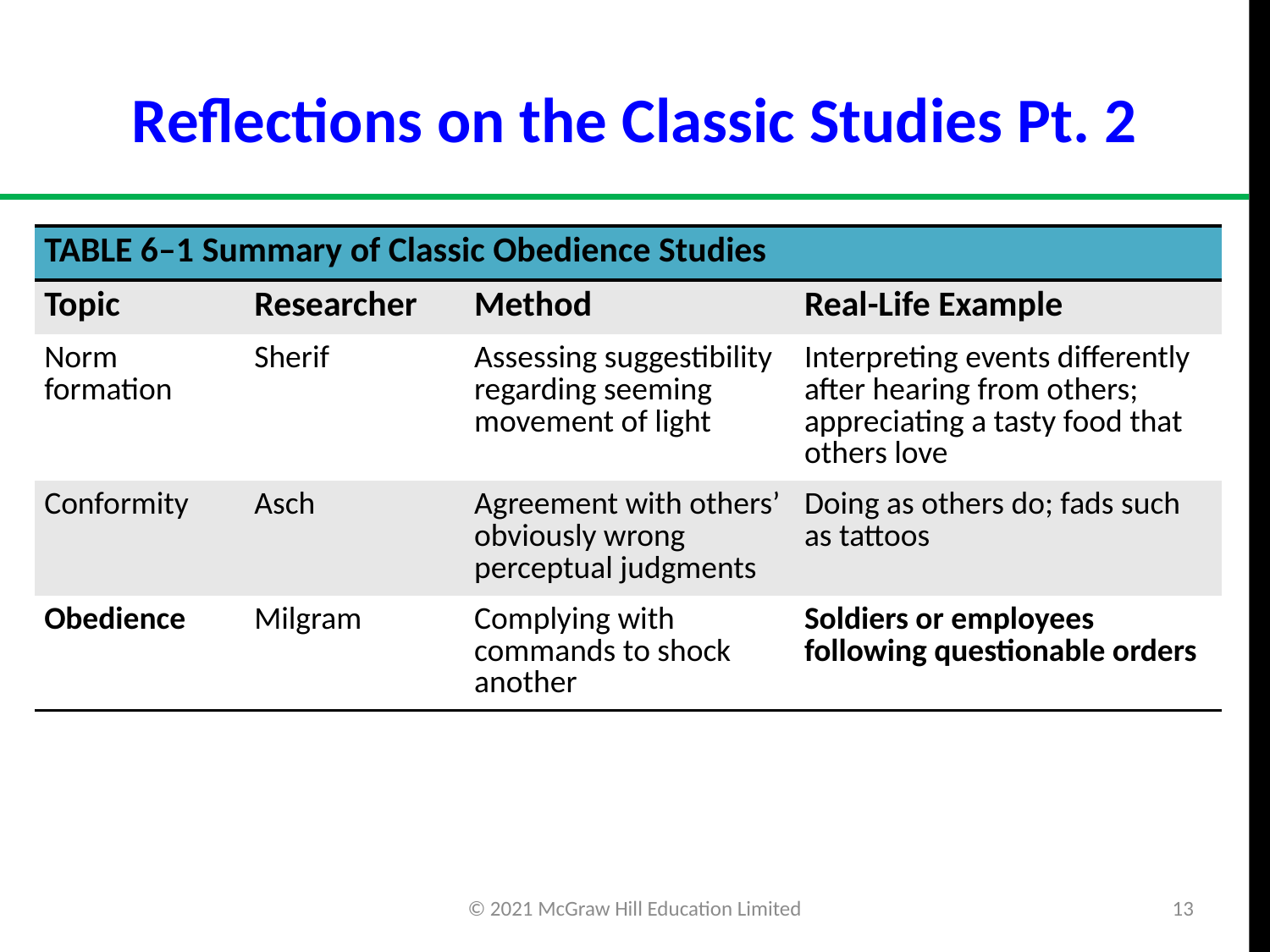

# Reflections on the Classic Studies Pt. 2

| TABLE 6–1 Summary of Classic Obedience Studies |  |  |  |
| --- | --- | --- | --- |
| Topic | Researcher | Method | Real-Life Example |
| Norm formation | Sherif | Assessing suggestibility regarding seeming movement of light | Interpreting events differently after hearing from others; appreciating a tasty food that others love |
| Conformity | Asch | Agreement with others’ obviously wrong perceptual judgments | Doing as others do; fads such as tattoos |
| Obedience | Milgram | Complying with commands to shock another | Soldiers or employees following questionable orders |
© 2021 McGraw Hill Education Limited
13